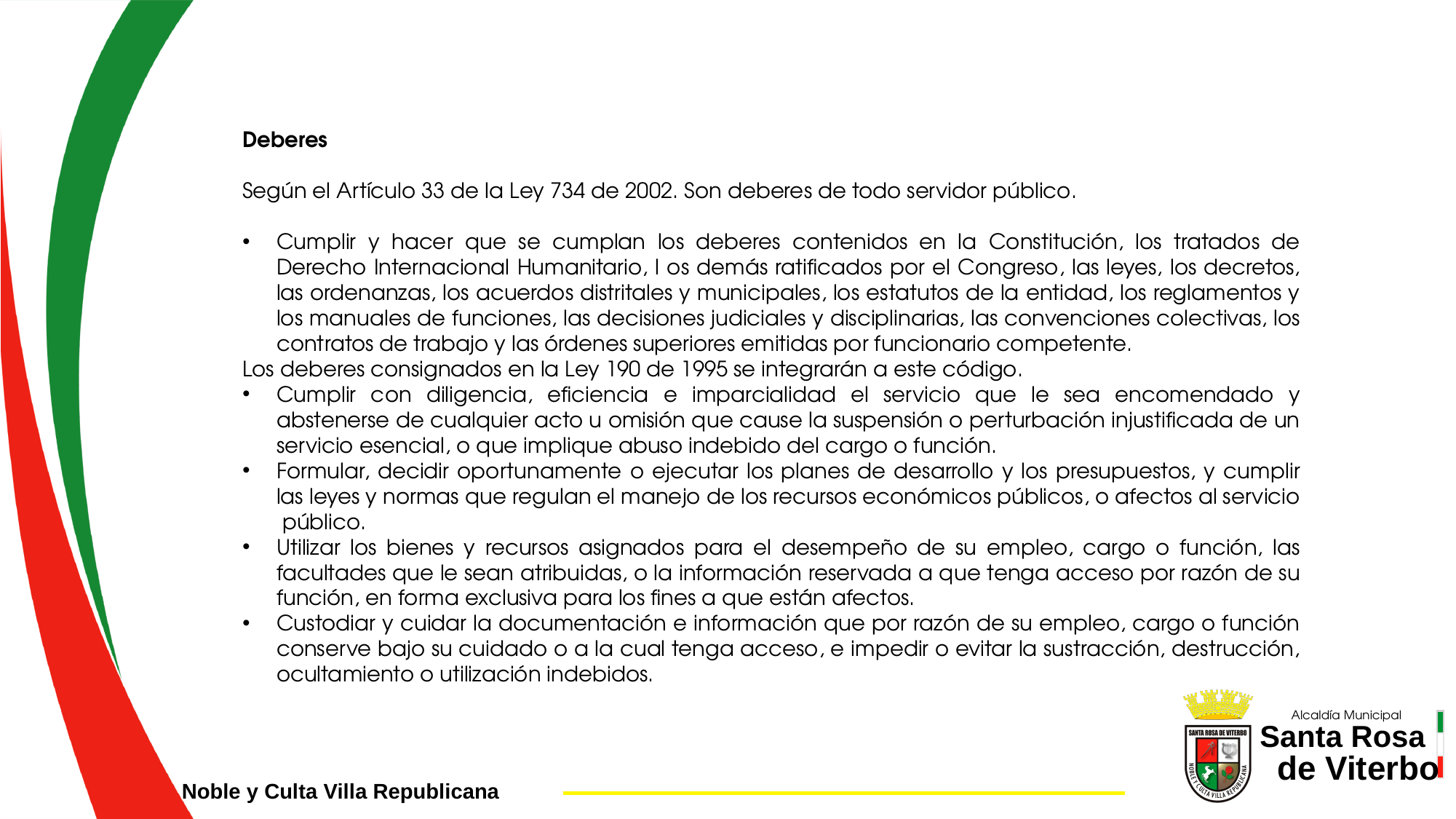

Deberes

Según el Artículo 33 de la Ley 734 de 2002. Son deberes de todo servidor público.

Cumplir y hacer que se cumplan los deberes contenidos en la Constitución, los tratados de Derecho Internacional Humanitario, l os demás ratificados por el Congreso, las leyes, los decretos, las ordenanzas, los acuerdos distritales y municipales, los estatutos de la entidad, los reglamentos y los manuales de funciones, las decisiones judiciales y disciplinarias, las convenciones colectivas, los contratos de trabajo y las órdenes superiores emitidas por funcionario competente.
Los deberes consignados en la Ley 190 de 1995 se integrarán a este código.
Cumplir con diligencia, eficiencia e imparcialidad el servicio que le sea encomendado y abstenerse de cualquier acto u omisión que cause la suspensión o perturbación injustificada de un servicio esencial, o que implique abuso indebido del cargo o función.
Formular, decidir oportunamente o ejecutar los planes de desarrollo y los presupuestos, y cumplir las leyes y normas que regulan el manejo de los recursos económicos públicos, o afectos al servicio  público.
Utilizar los bienes y recursos asignados para el desempeño de su empleo, cargo o función, las facultades que le sean atribuidas, o la información reservada a que tenga acceso por razón de su función, en forma exclusiva para los fines a que están afectos.
Custodiar y cuidar la documentación e información que por razón de su empleo, cargo o función conserve bajo su cuidado o a la cual tenga acceso, e impedir o evitar la sustracción, destrucción, ocultamiento o utilización indebidos.